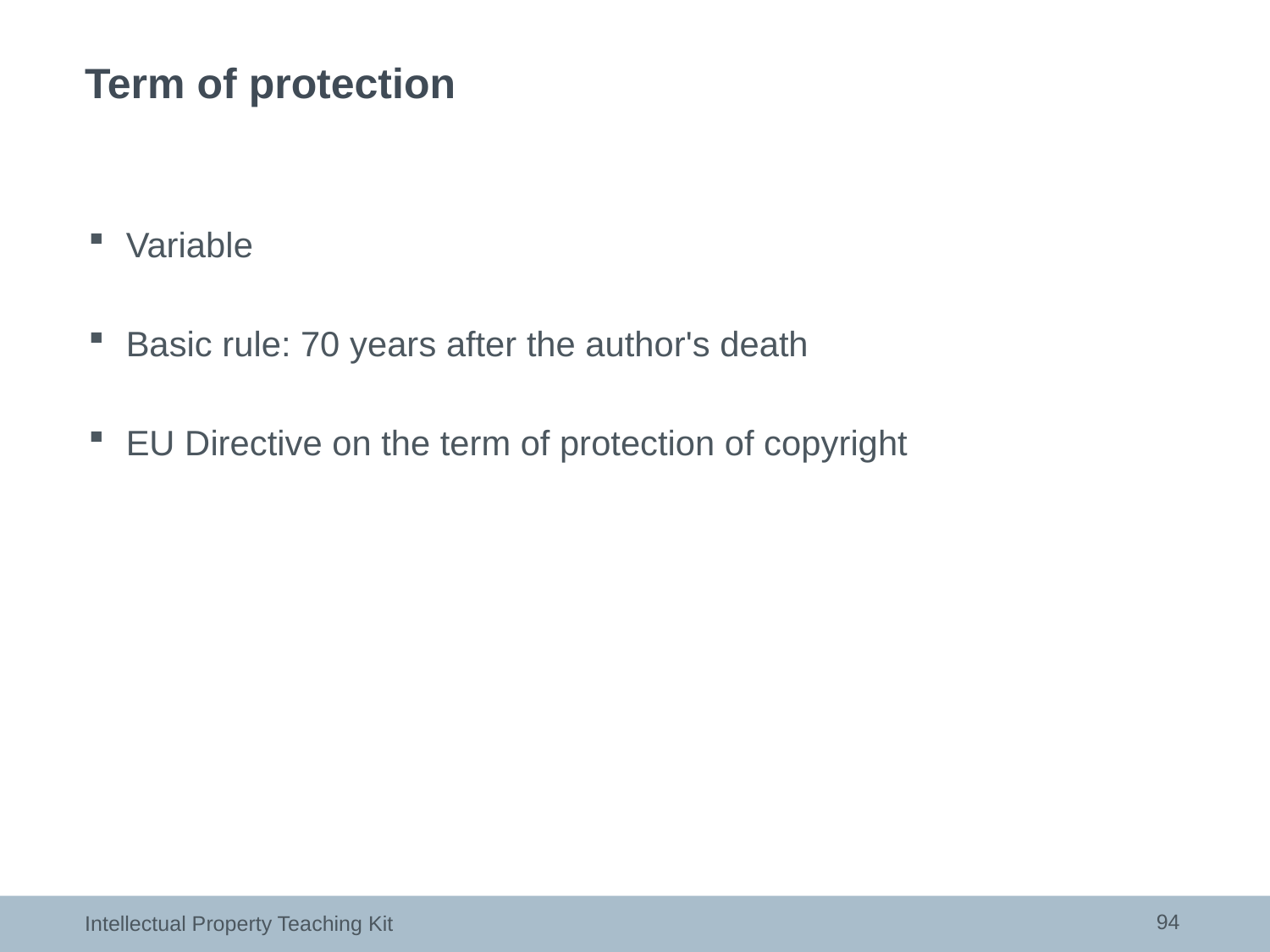

# Term of protection
Variable

Basic rule: 70 years after the author's death

EU Directive on the term of protection of copyright
94
Intellectual Property Teaching Kit